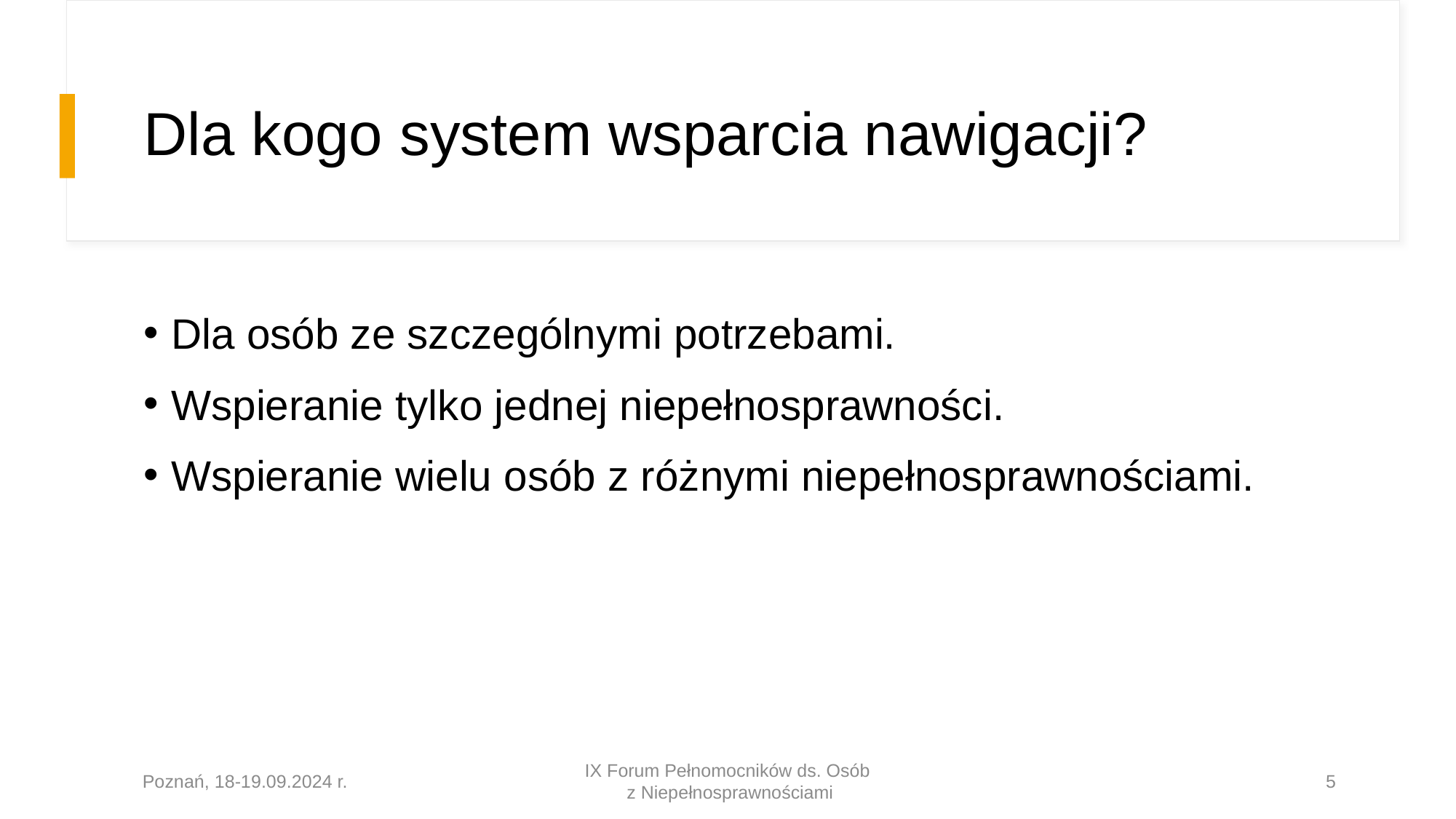

# Dla kogo system wsparcia nawigacji?
Dla osób ze szczególnymi potrzebami.
Wspieranie tylko jednej niepełnosprawności.
Wspieranie wielu osób z różnymi niepełnosprawnościami.

Poznań, 18-19.09.2024 r.
IX Forum Pełnomocników ds. Osób
 z Niepełnosprawnościami
5